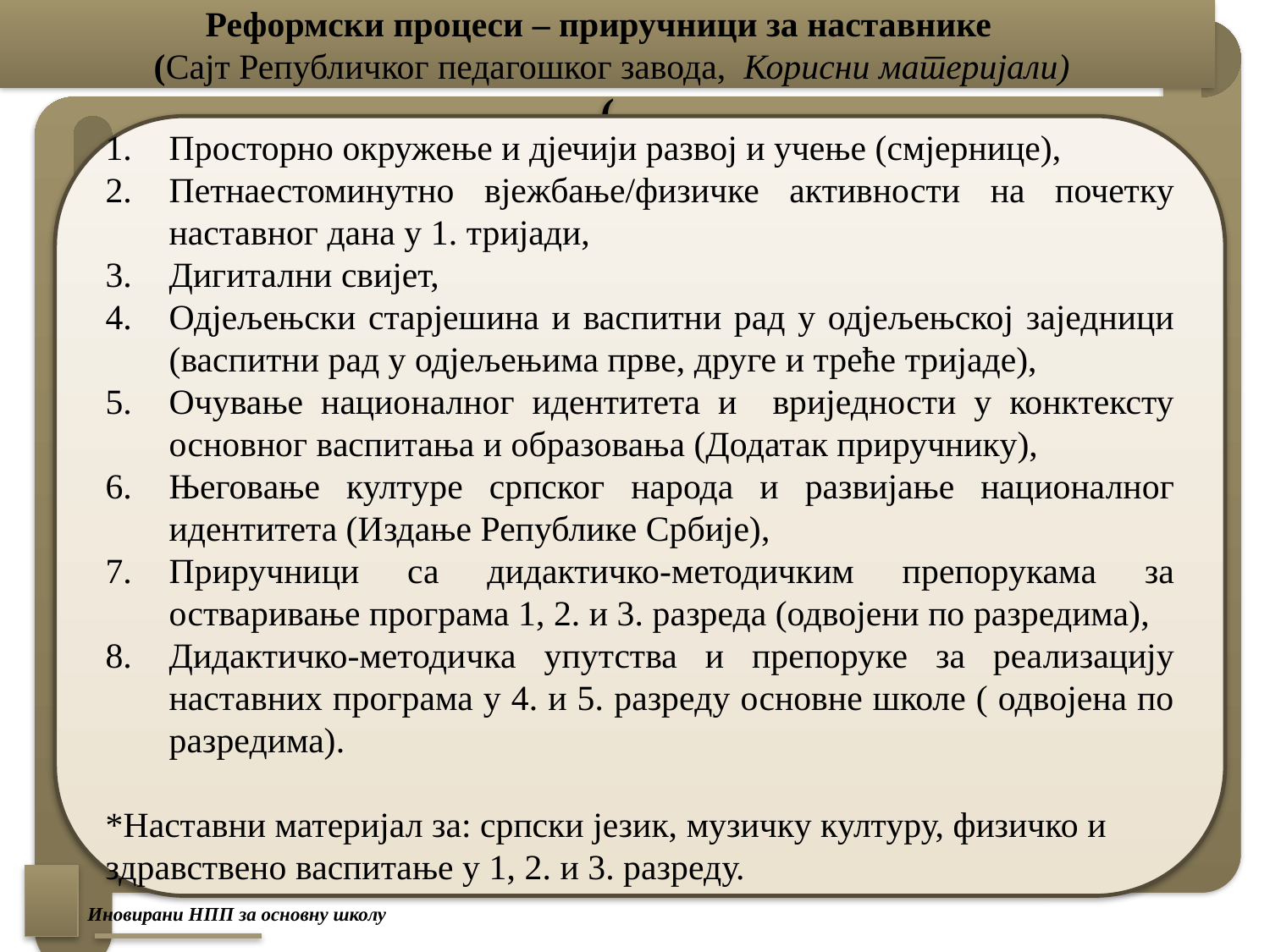

# Реформски процеси – приручници за наставнике (Сајт Републичког педагошког завода,  Корисни материјали) (

Просторно окружење и дјечији развој и учење (смјернице),
Петнаестоминутно вјежбање/физичке активности на почетку наставног дана у 1. тријади,
Дигитални свијет,
Одјељењски старјешина и васпитни рад у одјељењској заједници (васпитни рад у одјељењима прве, друге и треће тријаде),
Очување националног идентитета и  вриједности у конктексту основног васпитања и образовања (Додатак приручнику),
Његовање културе српског народа и развијање националног идентитета (Издање Републике Србије),
Приручници са дидактичко-методичким препорукама за остваривање програма 1, 2. и 3. разреда (одвојени по разредима),
Дидактичко-методичка упутства и препоруке за реализацију наставних програма у 4. и 5. разреду основне школе ( одвојена по разредима).

*Наставни материјал за: српски језик, музичку културу, физичко и здравствено васпитање у 1, 2. и 3. разреду.

Иновирани НПП за основну школу